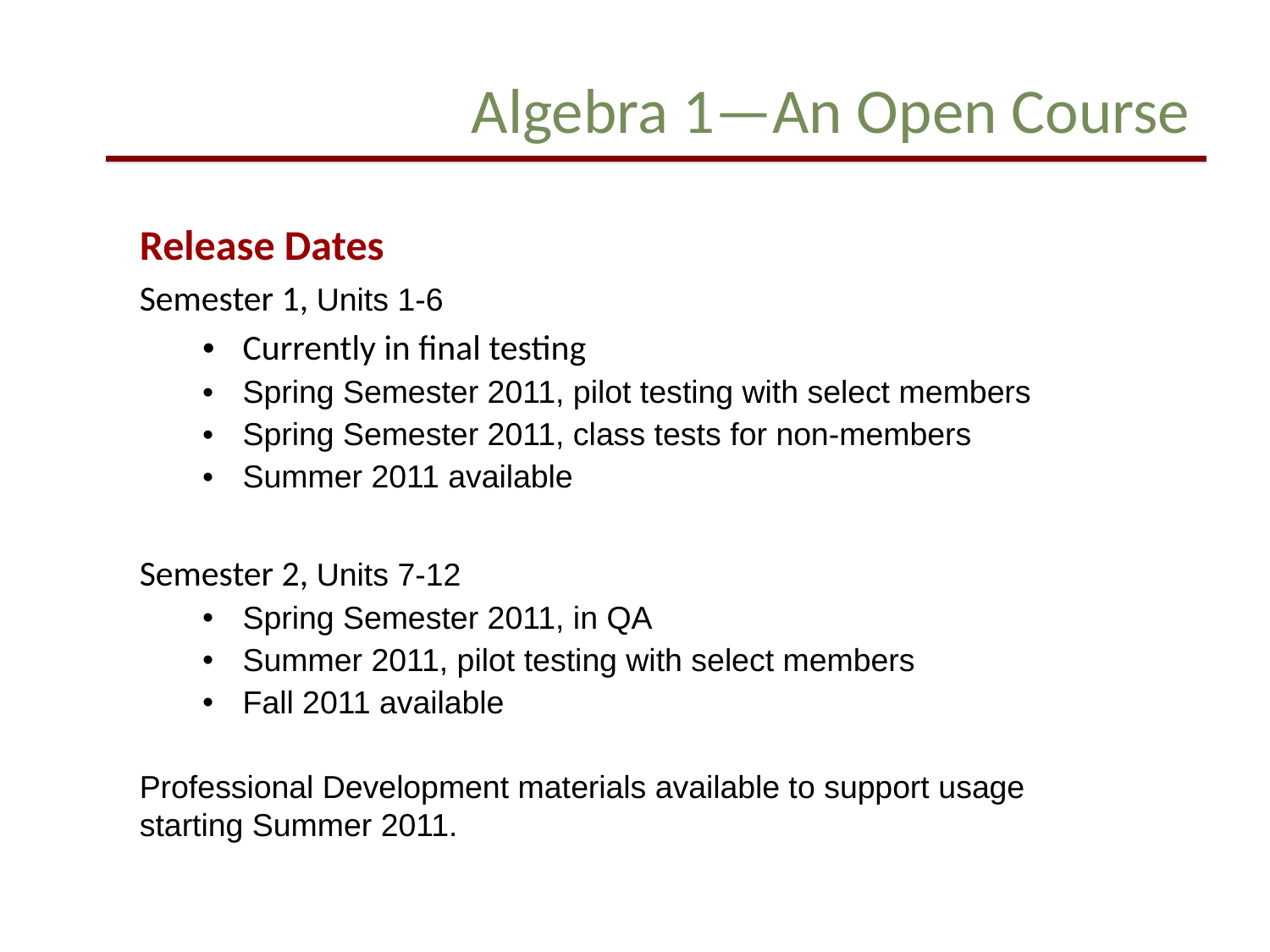

Algebra 1—An Open Course
Release Dates
Semester 1, Units 1-6
Currently in final testing
Spring Semester 2011, pilot testing with select members
Spring Semester 2011, class tests for non-members
Summer 2011 available

Semester 2, Units 7-12
Spring Semester 2011, in QA
Summer 2011, pilot testing with select members
Fall 2011 available

Professional Development materials available to support usage starting Summer 2011.